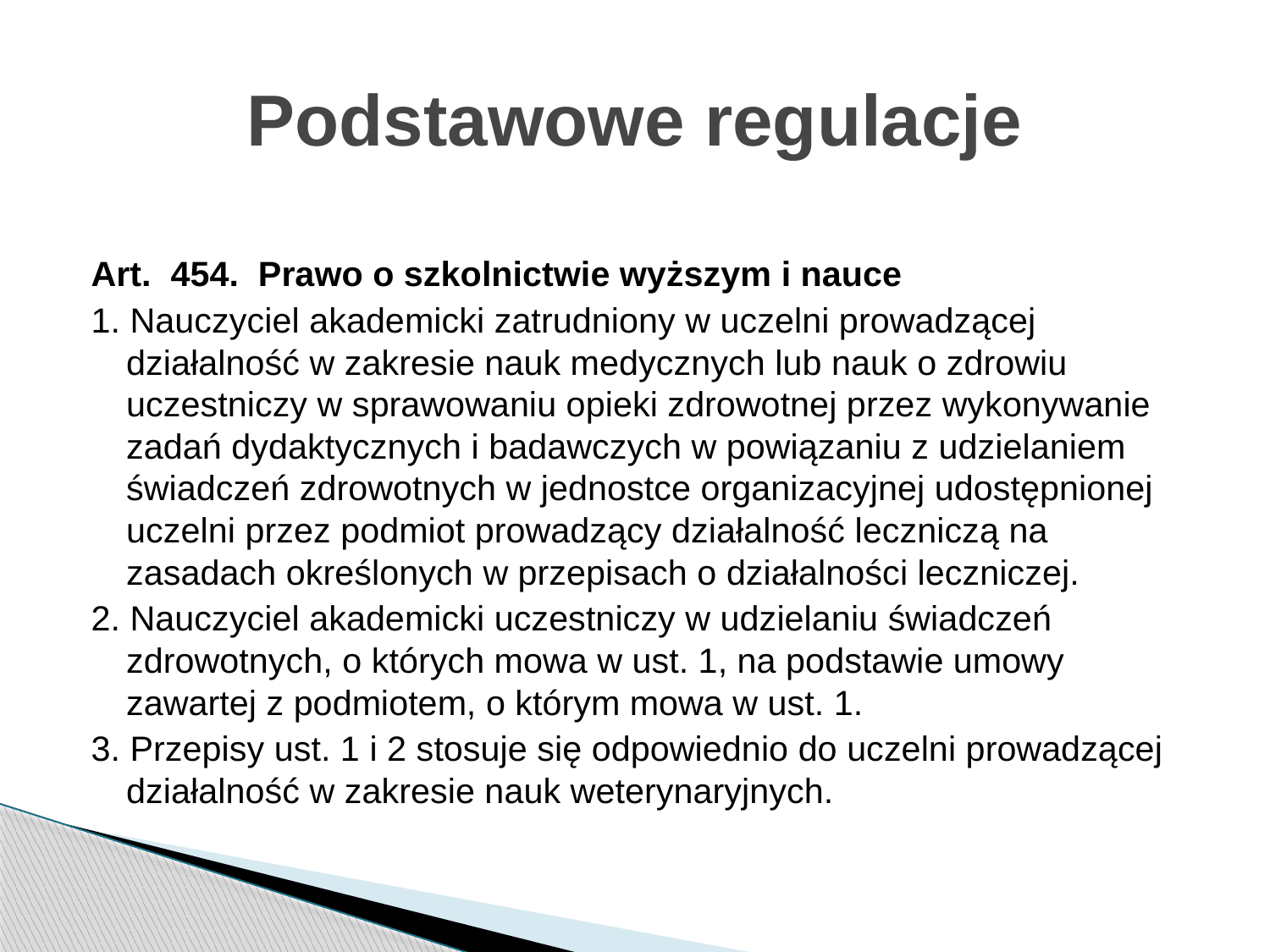

# Podstawowe regulacje

Art.  454.  Prawo o szkolnictwie wyższym i nauce
1. Nauczyciel akademicki zatrudniony w uczelni prowadzącej działalność w zakresie nauk medycznych lub nauk o zdrowiu uczestniczy w sprawowaniu opieki zdrowotnej przez wykonywanie zadań dydaktycznych i badawczych w powiązaniu z udzielaniem świadczeń zdrowotnych w jednostce organizacyjnej udostępnionej uczelni przez podmiot prowadzący działalność leczniczą na zasadach określonych w przepisach o działalności leczniczej.
2. Nauczyciel akademicki uczestniczy w udzielaniu świadczeń zdrowotnych, o których mowa w ust. 1, na podstawie umowy zawartej z podmiotem, o którym mowa w ust. 1.
3. Przepisy ust. 1 i 2 stosuje się odpowiednio do uczelni prowadzącej działalność w zakresie nauk weterynaryjnych.